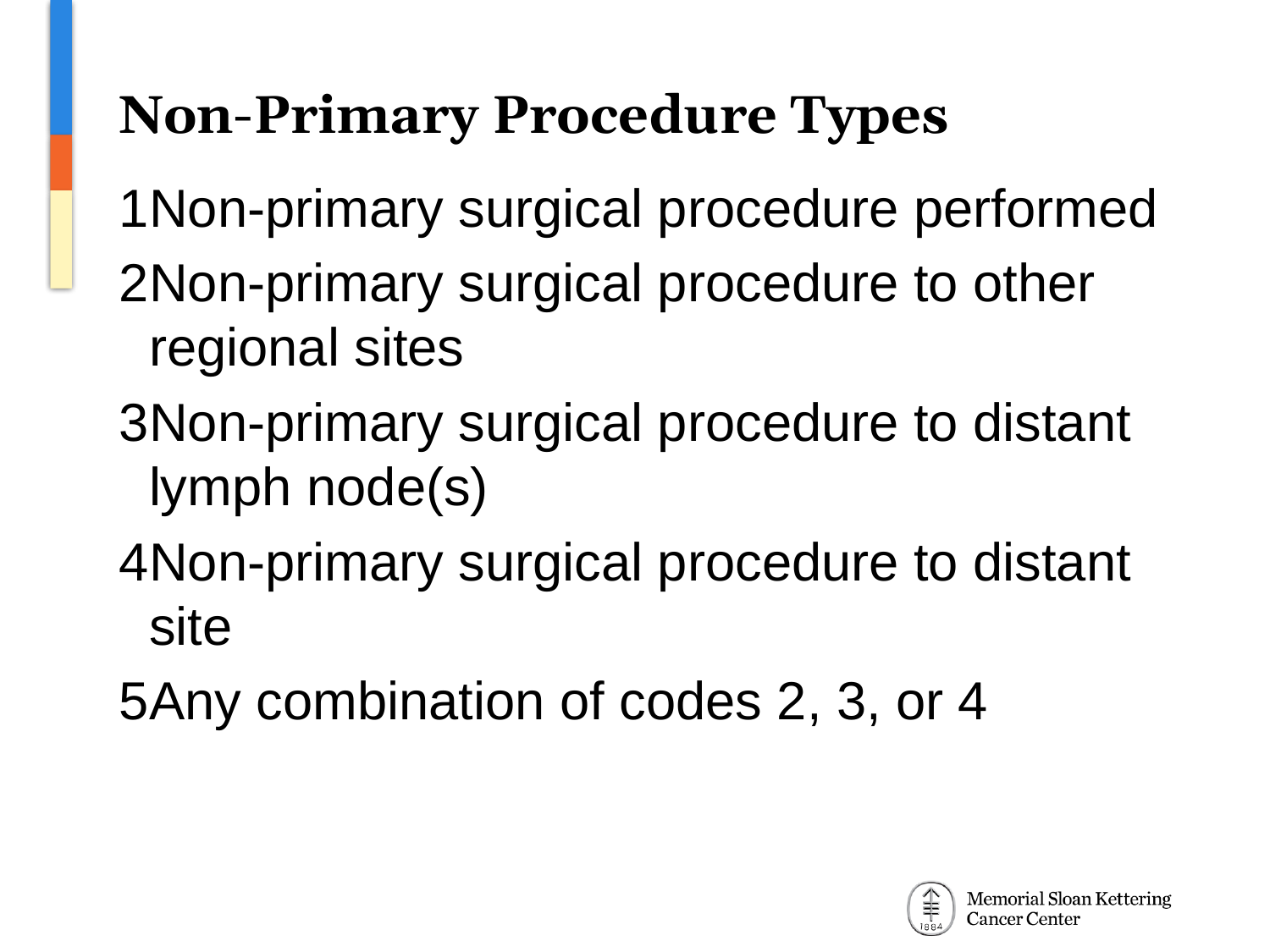

# Non-Primary Procedure Types
1	Non-primary surgical procedure performed
2	Non-primary surgical procedure to other regional sites
3	Non-primary surgical procedure to distant lymph node(s)
4	Non-primary surgical procedure to distant site
5	Any combination of codes 2, 3, or 4